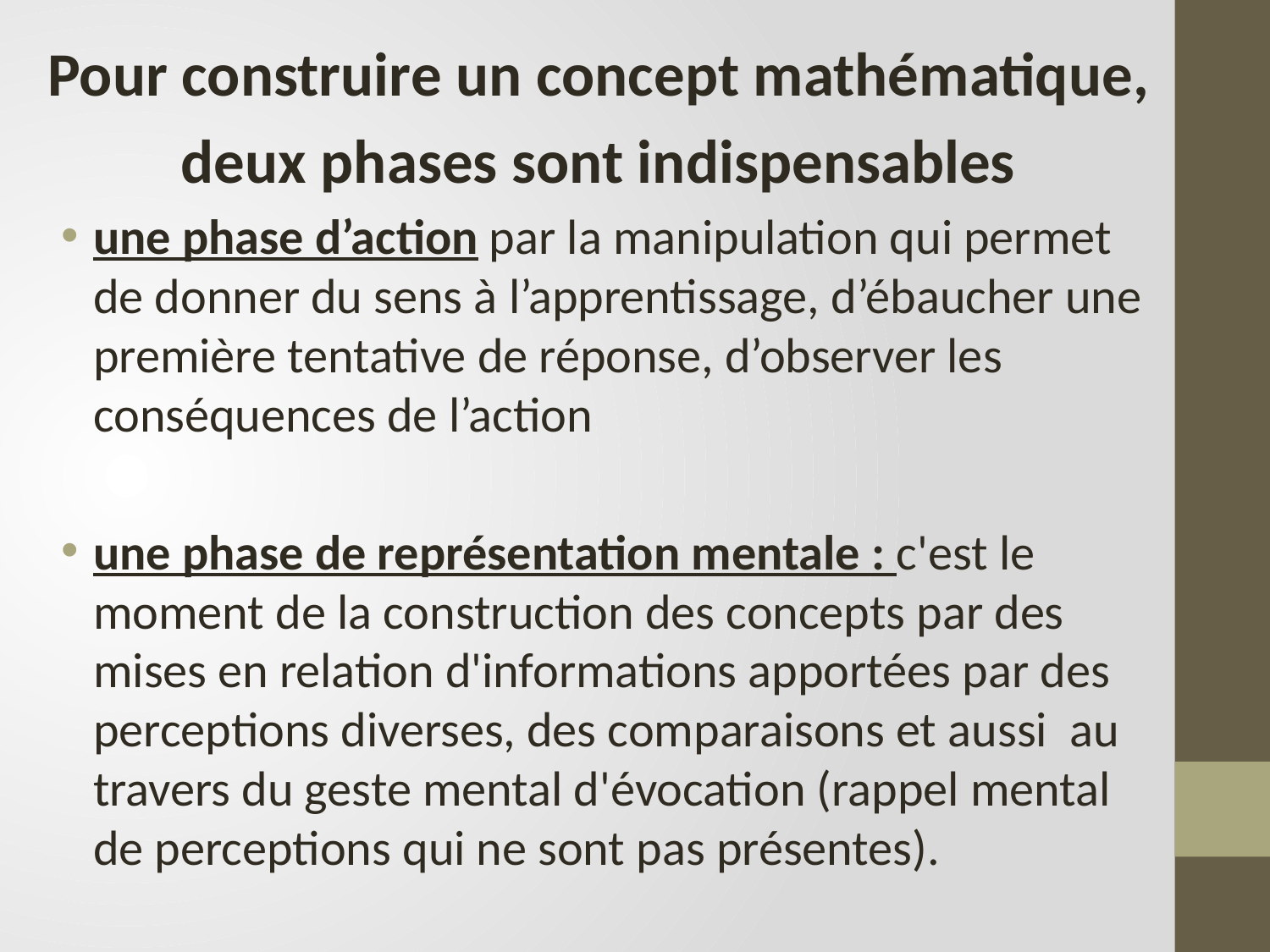

Pour construire un concept mathématique,
deux phases sont indispensables
une phase d’action par la manipulation qui permet de donner du sens à l’apprentissage, d’ébaucher une première tentative de réponse, d’observer les conséquences de l’action

une phase de représentation mentale : c'est le moment de la construction des concepts par des mises en relation d'informations apportées par des perceptions diverses, des comparaisons et aussi  au travers du geste mental d'évocation (rappel mental de perceptions qui ne sont pas présentes).